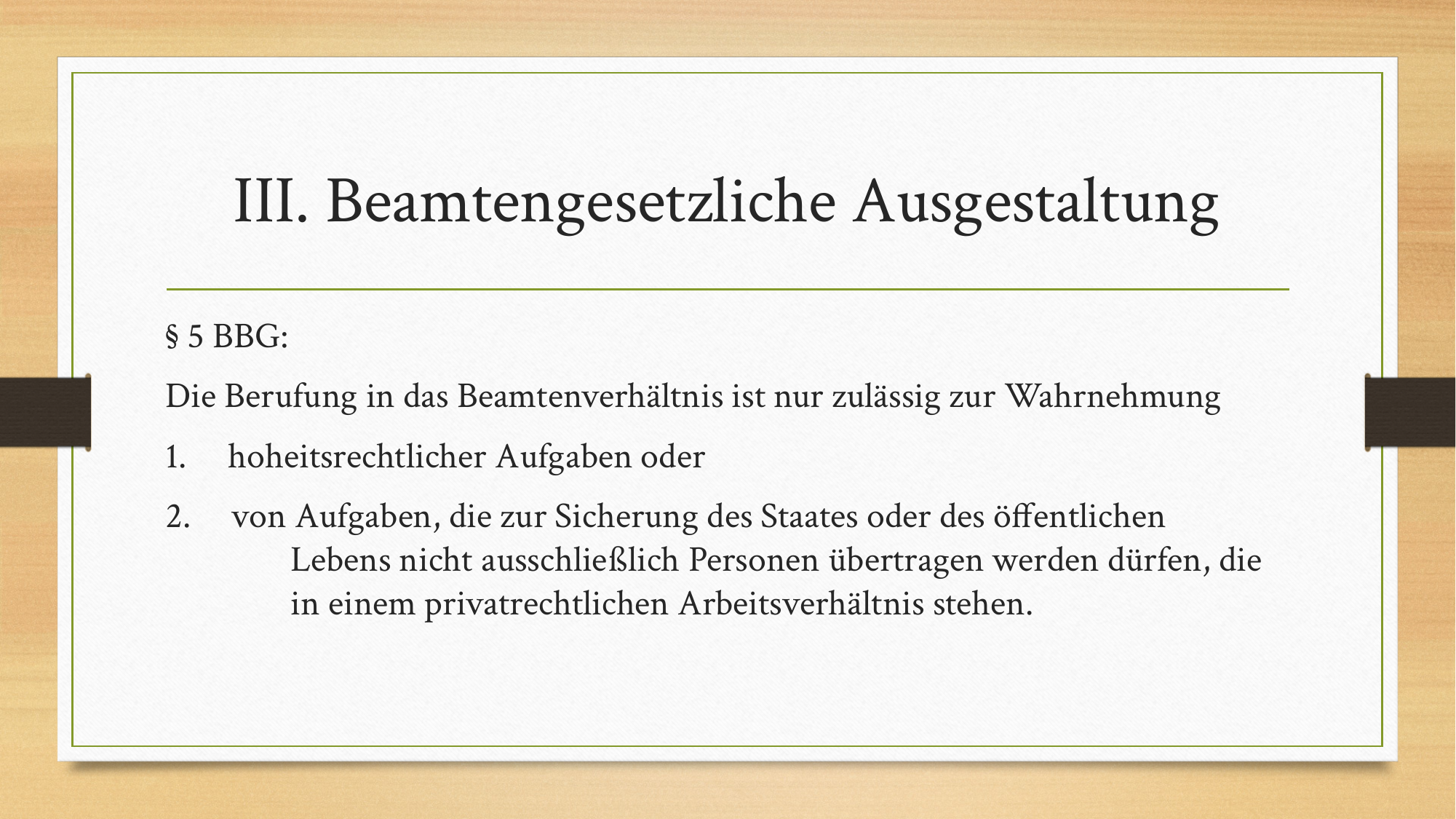

# III. Beamtengesetzliche Ausgestaltung
§ 5 BBG:
Die Berufung in das Beamtenverhältnis ist nur zulässig zur Wahrnehmung
1.     hoheitsrechtlicher Aufgaben oder
2.     von Aufgaben, die zur Sicherung des Staates oder des öffentlichen 		  Lebens nicht ausschließlich Personen übertragen werden dürfen, die 	  in einem privatrechtlichen Arbeitsverhältnis stehen.